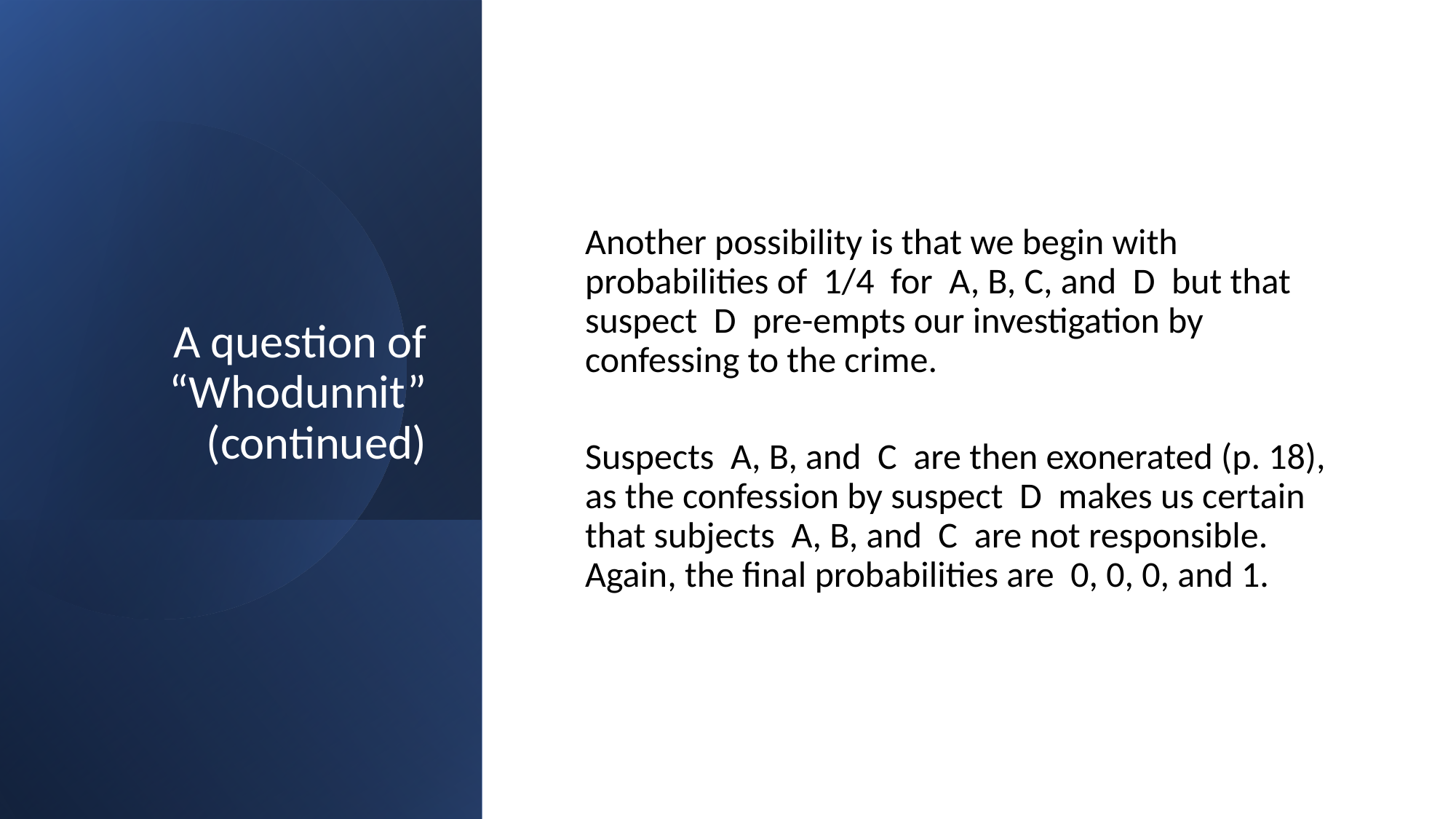

# A question of “Whodunnit” (continued)
Another possibility is that we begin with probabilities of  1/4  for  A, B, C, and  D  but that suspect  D  pre-empts our investigation by confessing to the crime.

Suspects  A, B, and  C  are then exonerated (p. 18), as the confession by suspect  D  makes us certain that subjects  A, B, and  C  are not responsible.  Again, the final probabilities are  0, 0, 0, and 1.